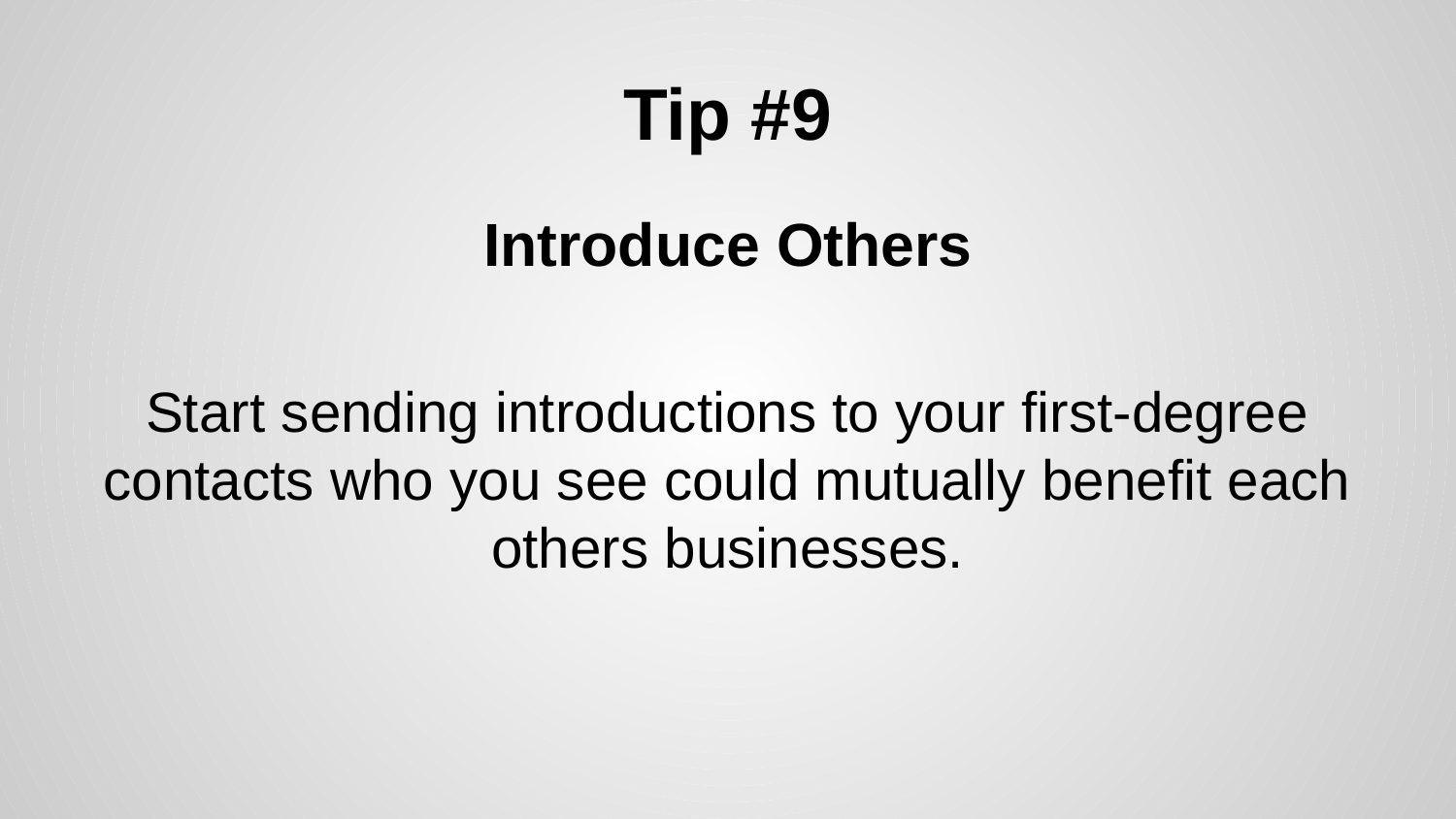

# Tip #9
Introduce Others

Start sending introductions to your first-degree contacts who you see could mutually benefit each others businesses.

.